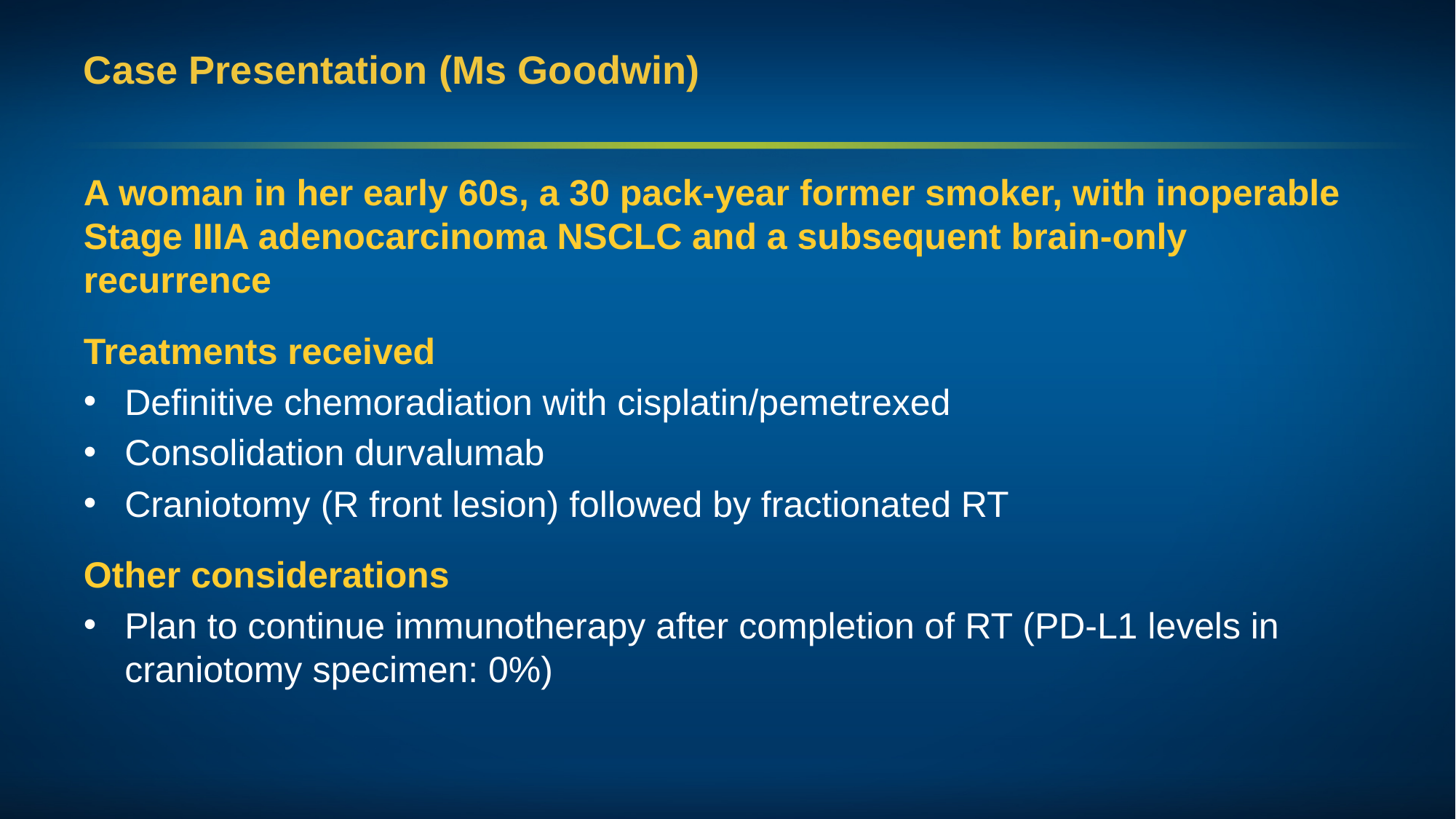

# Case Presentation (Ms Goodwin)
A woman in her early 60s, a 30 pack-year former smoker, with inoperable Stage IIIA adenocarcinoma NSCLC and a subsequent brain-only recurrence
Treatments received
Definitive chemoradiation with cisplatin/pemetrexed
Consolidation durvalumab
Craniotomy (R front lesion) followed by fractionated RT
Other considerations
Plan to continue immunotherapy after completion of RT (PD-L1 levels in craniotomy specimen: 0%)